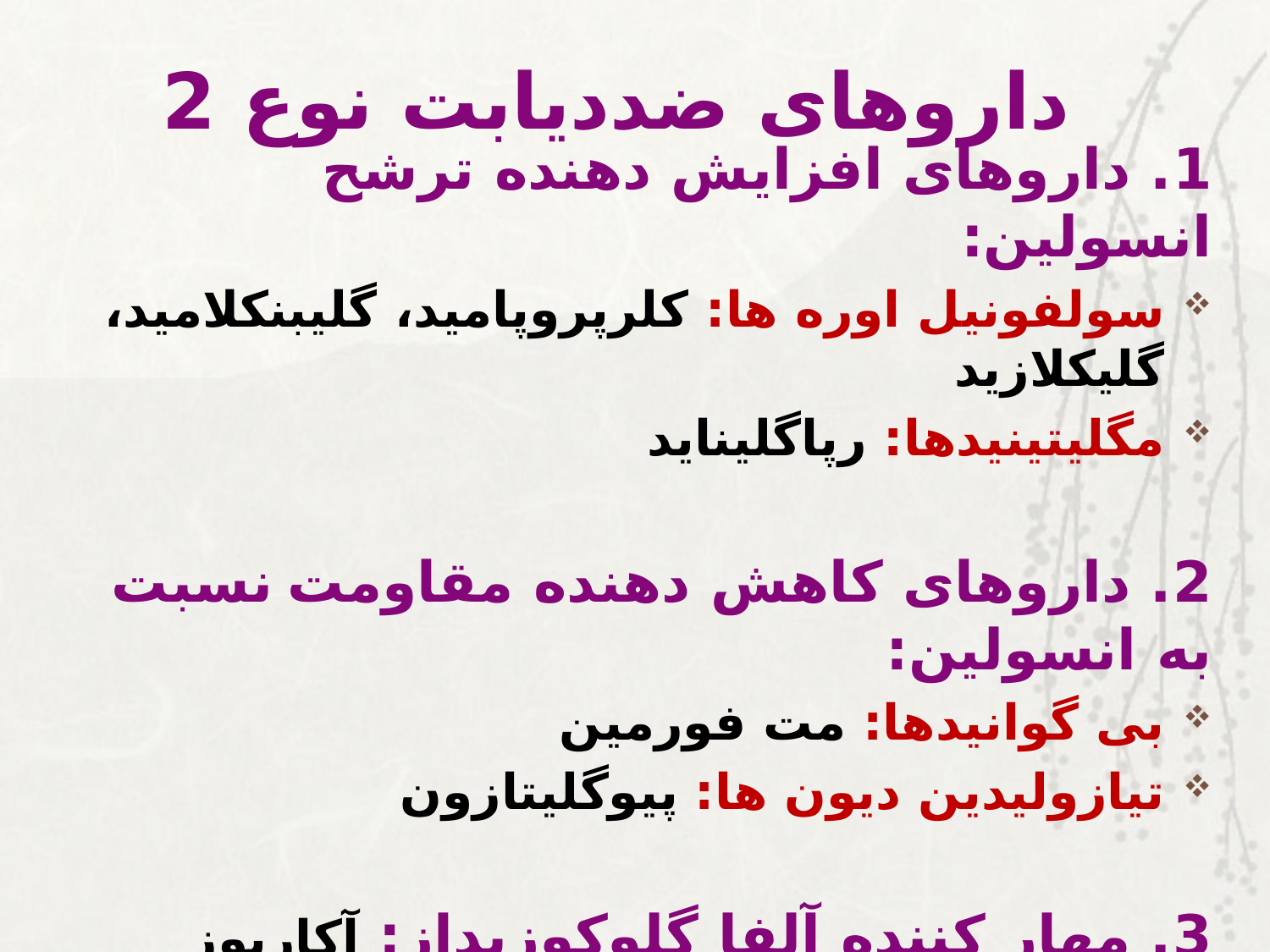

# داروهای ضددیابت نوع 2
1. داروهای افزایش دهنده ترشح انسولین:
سولفونیل اوره ها: کلرپروپامید، گلیبنکلامید، گلیکلازید
مگلیتینیدها: رپاگلیناید

2. داروهای کاهش دهنده مقاومت نسبت به انسولین:
بی گوانیدها: مت فورمین
تیازولیدین دیون ها: پیوگلیتازون

3. مهار کننده آلفا گلوکوزیداز: آکاربوز
4. مهار کننده های انتخابی سدیم-گلوکز ترانسپورتر 2: امپاگلیفلوزین